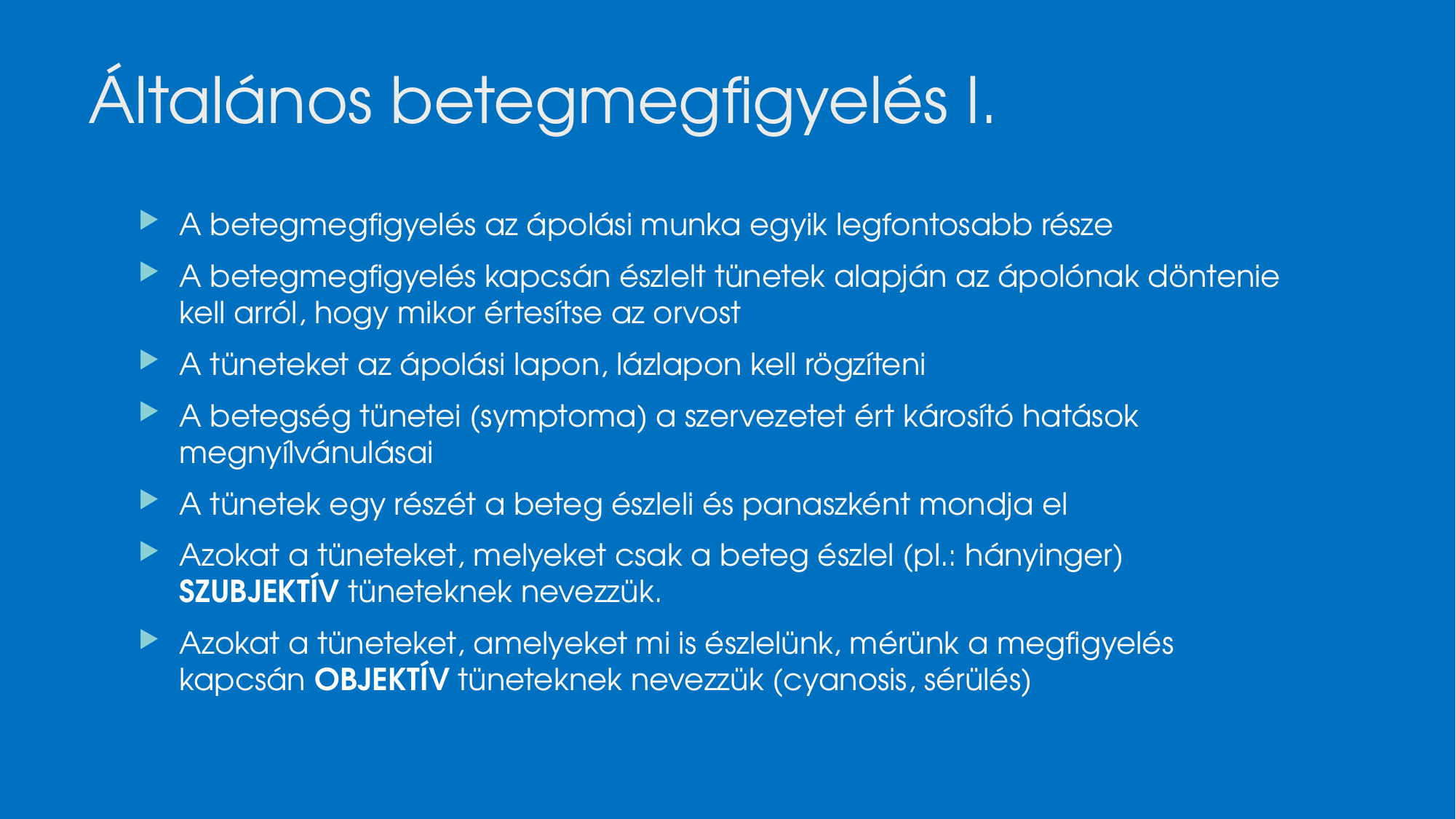

# Általános betegmegfigyelés I.
A betegmegfigyelés az ápolási munka egyik legfontosabb része
A betegmegfigyelés kapcsán észlelt tünetek alapján az ápolónak döntenie kell arról, hogy mikor értesítse az orvost
A tüneteket az ápolási lapon, lázlapon kell rögzíteni
A betegség tünetei (symptoma) a szervezetet ért károsító hatások megnyílvánulásai
A tünetek egy részét a beteg észleli és panaszként mondja el
Azokat a tüneteket, melyeket csak a beteg észlel (pl.: hányinger) SZUBJEKTÍV tüneteknek nevezzük.
Azokat a tüneteket, amelyeket mi is észlelünk, mérünk a megfigyelés kapcsán OBJEKTÍV tüneteknek nevezzük (cyanosis, sérülés)